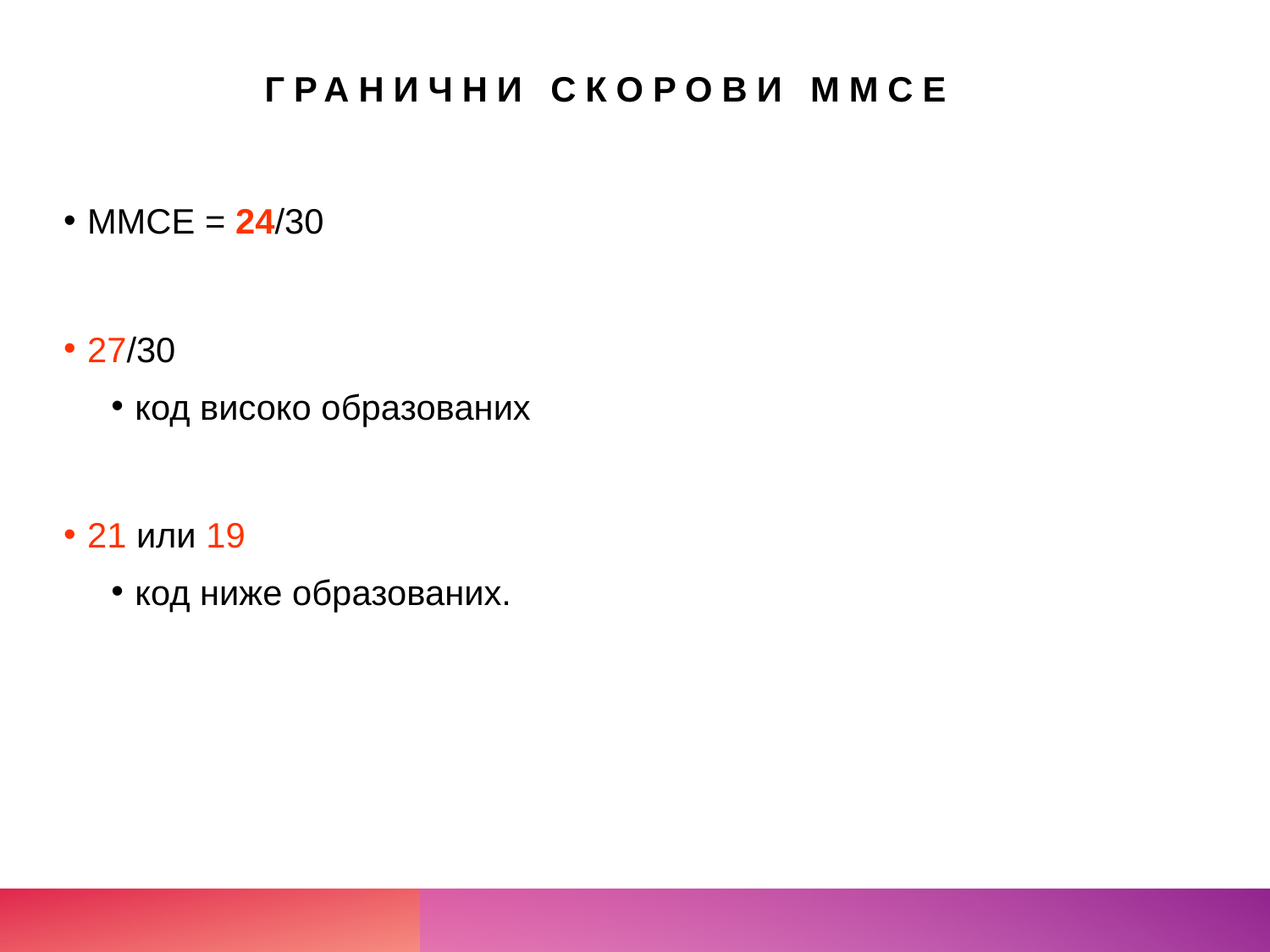

# Гранични скорови ММСЕ
ММСЕ = 24/30

27/30
код високо образованих

21 или 19
код ниже образованих.